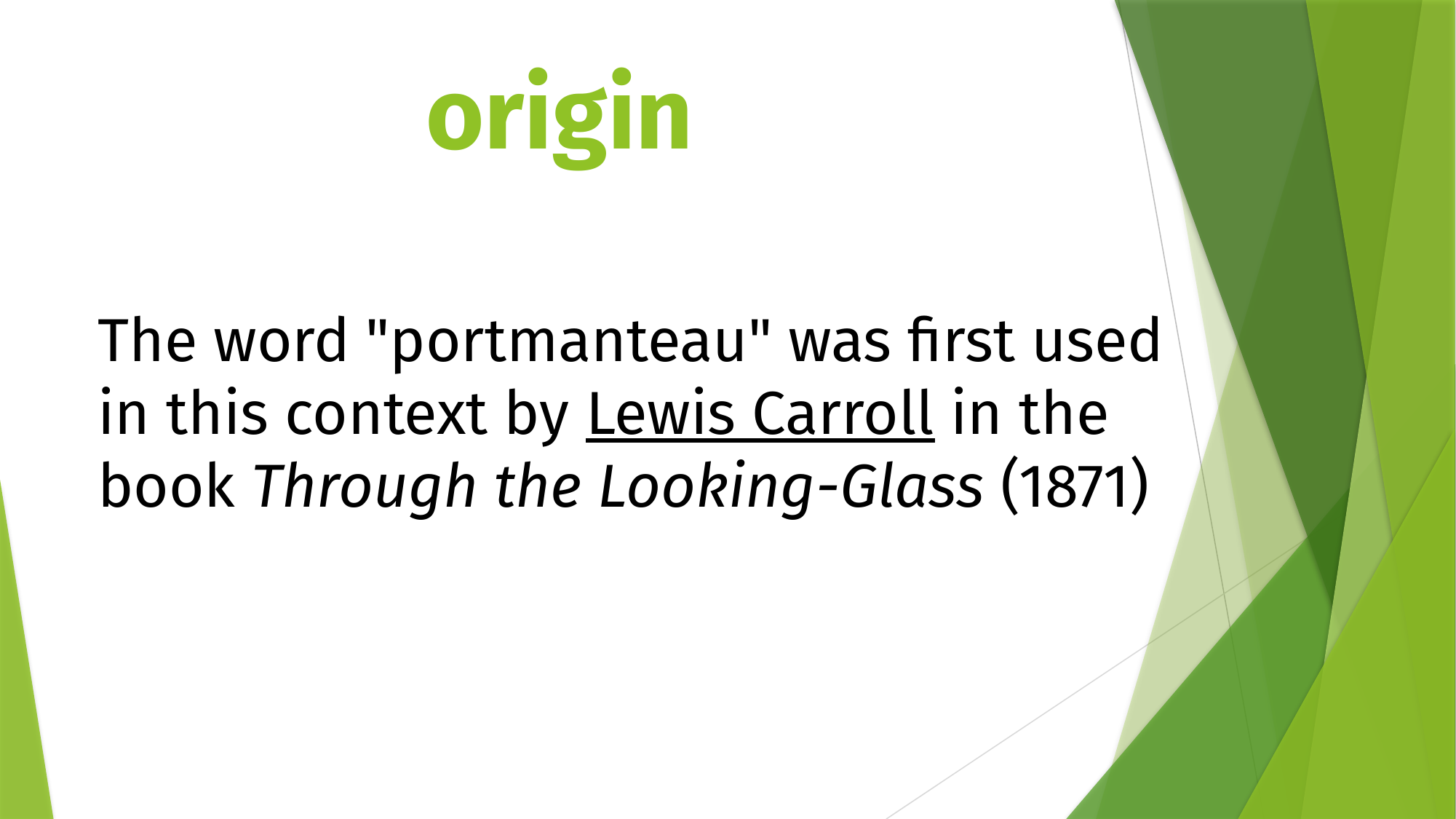

# origin
The word "portmanteau" was first used in this context by Lewis Carroll in the book Through the Looking-Glass (1871)